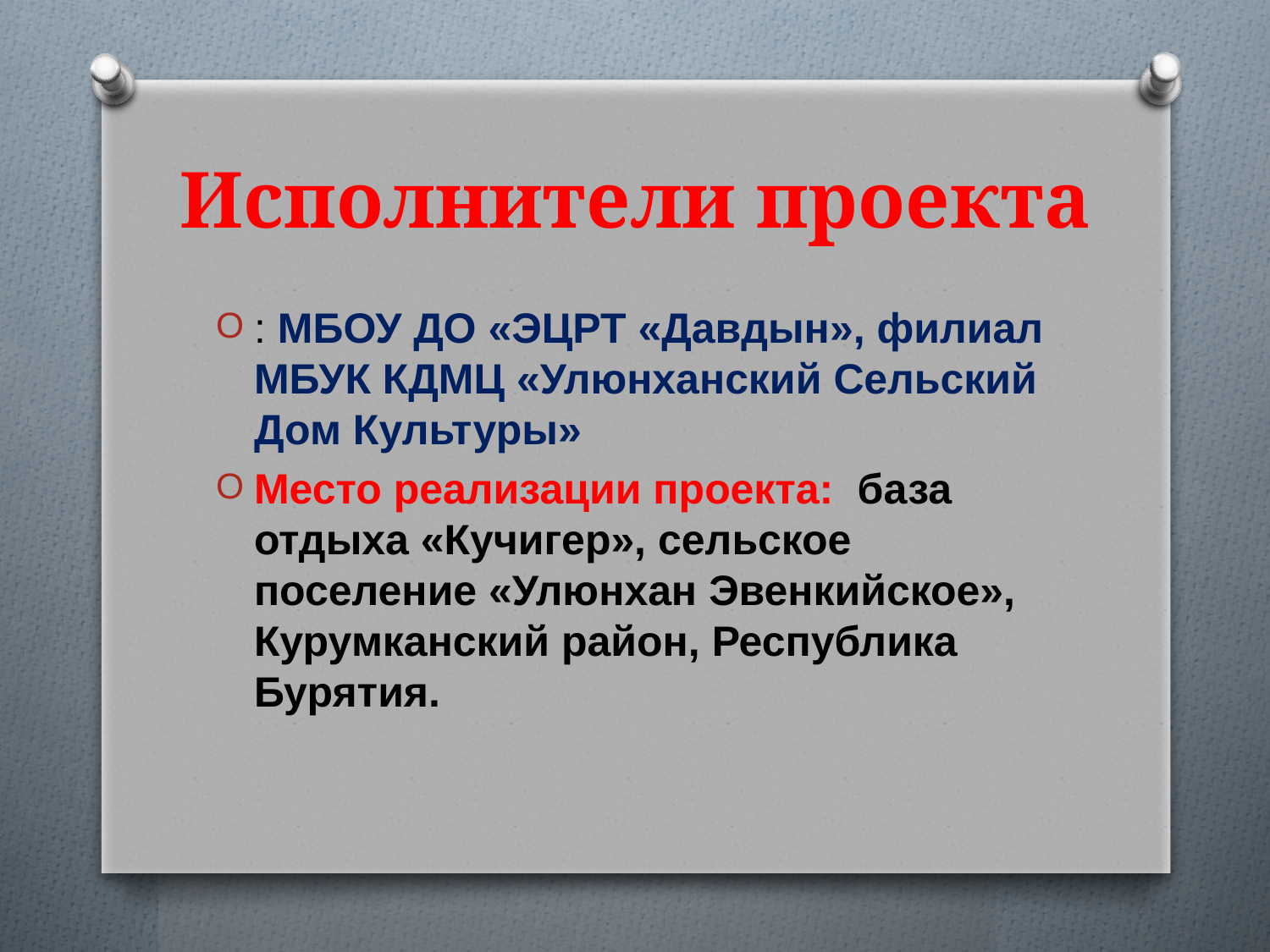

# Исполнители проекта
: МБОУ ДО «ЭЦРТ «Давдын», филиал МБУК КДМЦ «Улюнханский Сельский Дом Культуры»
Место реализации проекта:  база отдыха «Кучигер», сельское поселение «Улюнхан Эвенкийское», Курумканский район, Республика Бурятия.